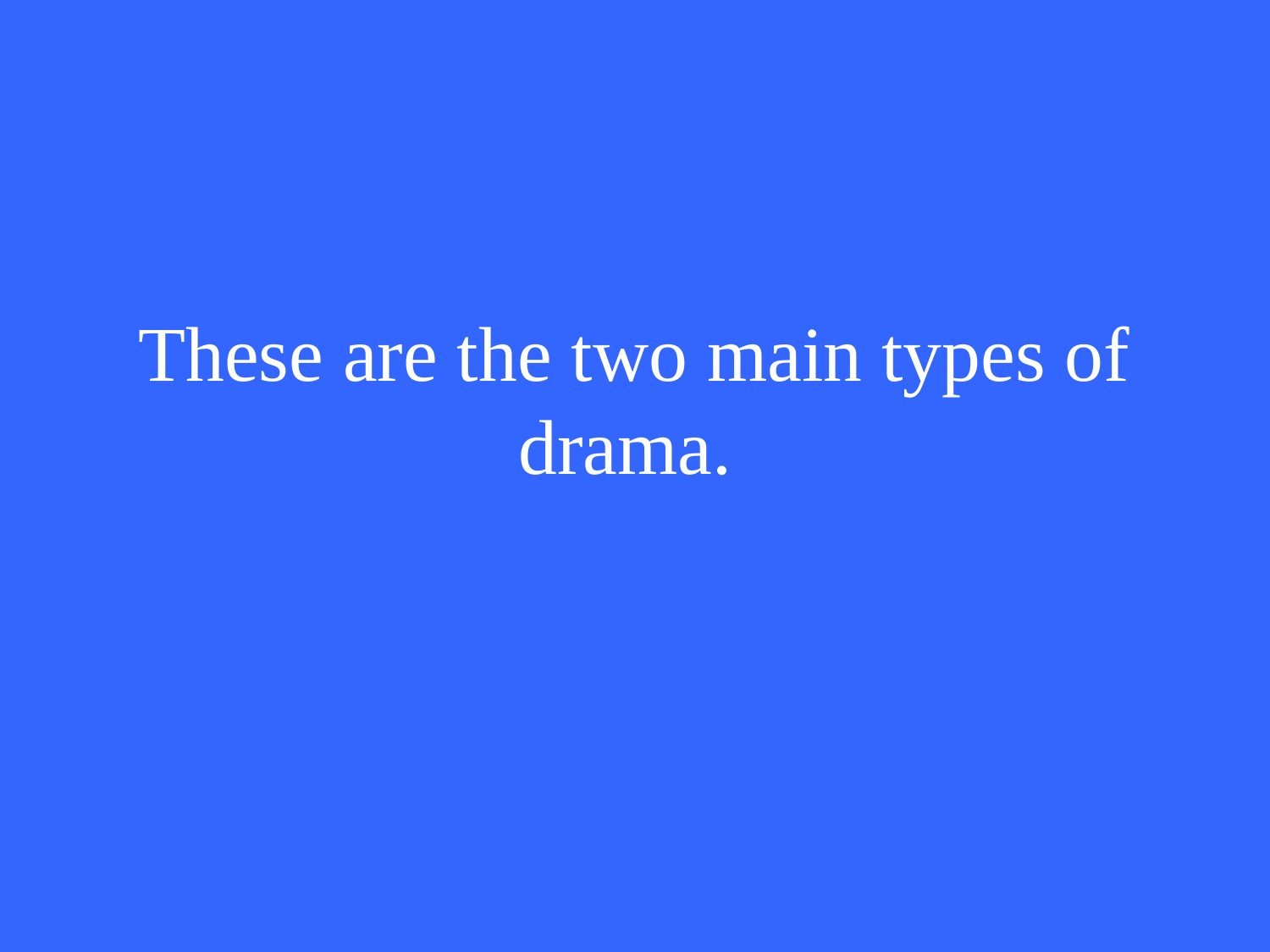

# These are the two main types of drama.